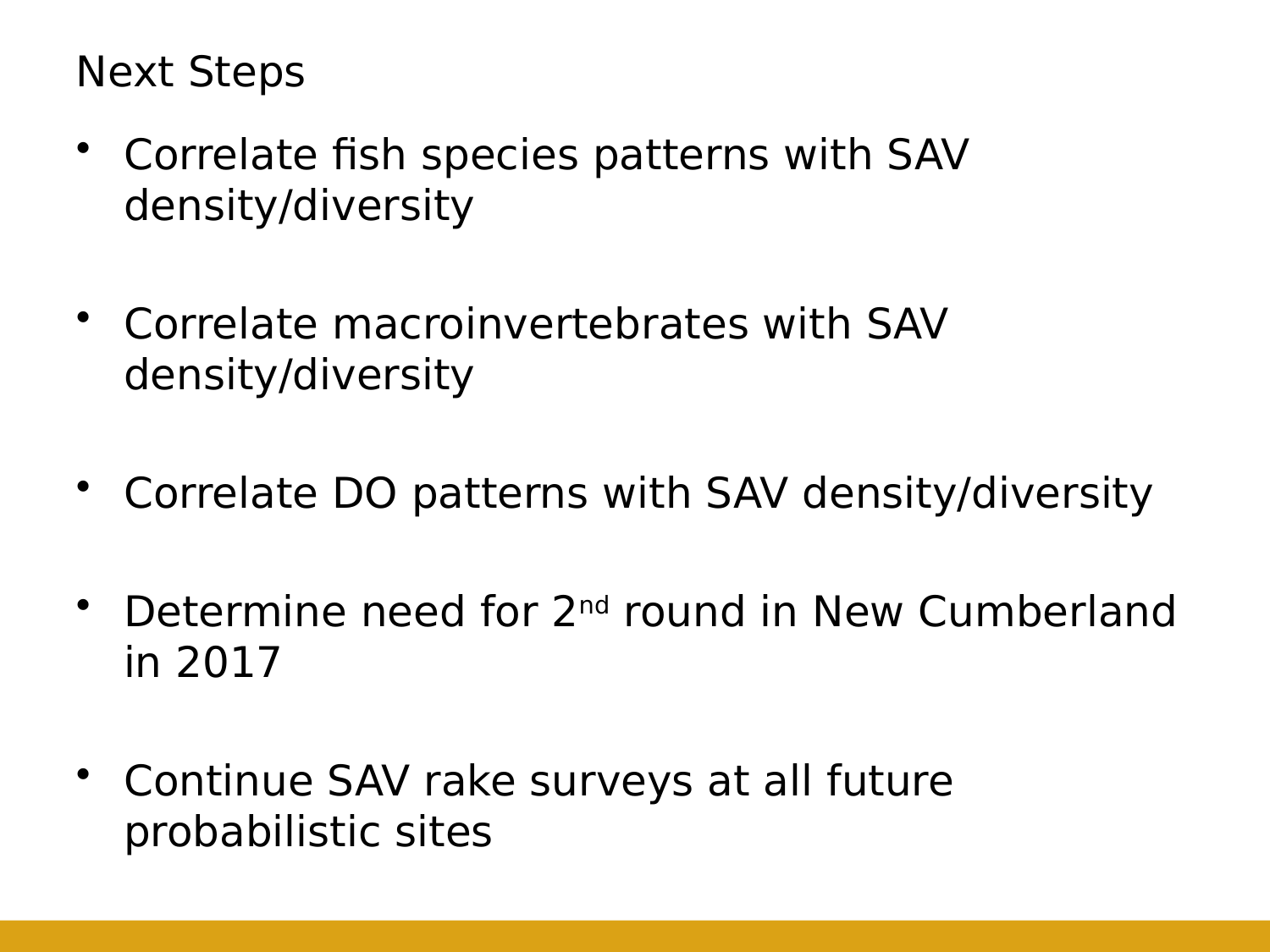

# Next Steps
Correlate fish species patterns with SAV density/diversity

Correlate macroinvertebrates with SAV density/diversity

Correlate DO patterns with SAV density/diversity

Determine need for 2nd round in New Cumberland in 2017

Continue SAV rake surveys at all future probabilistic sites